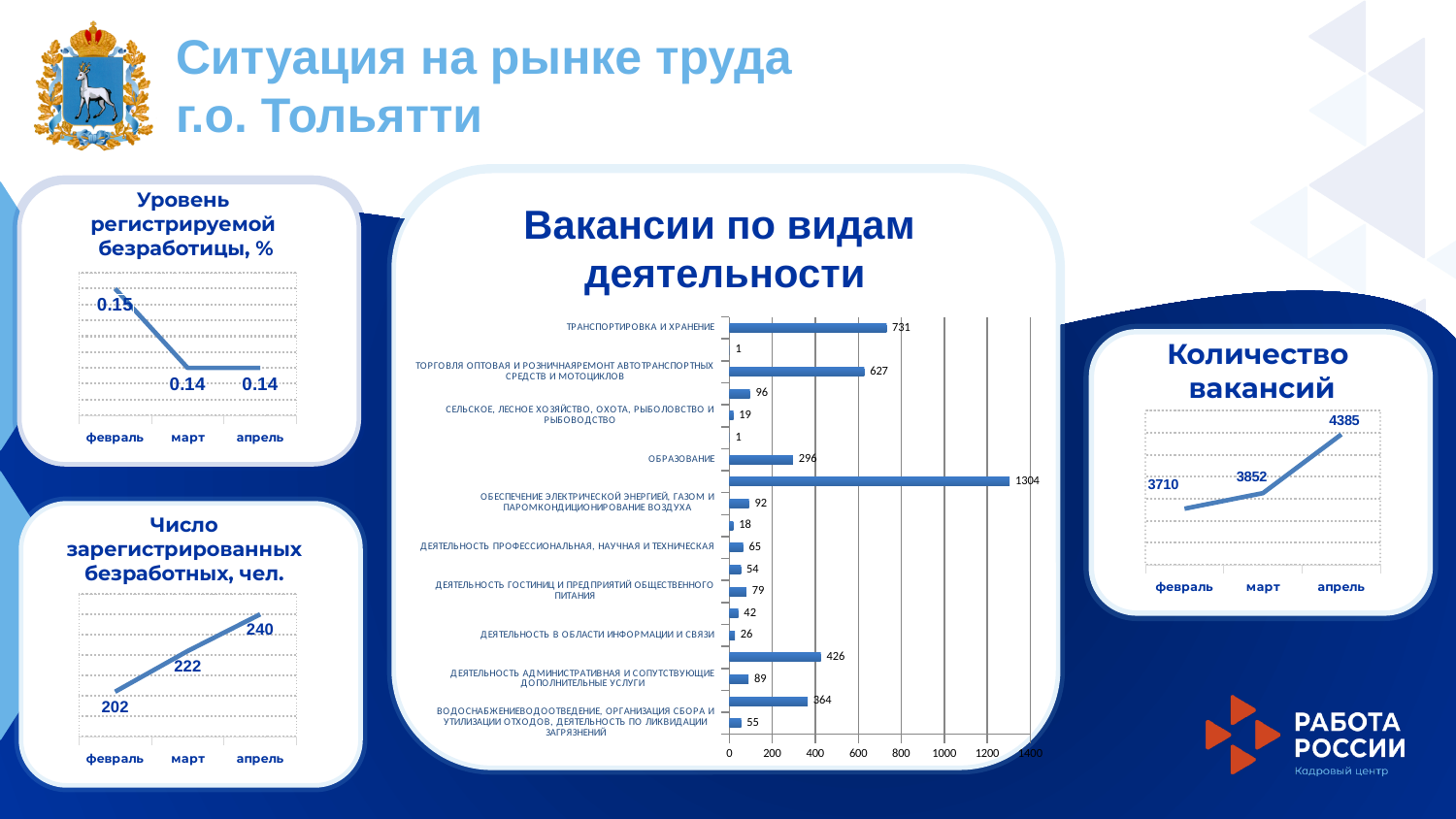

Ситуация на рынке труда
г.о. Тольятти

Уровень
регистрируемой
безработицы, %
Вакансии по видам
деятельности

### Chart

| Category | Уровень |
|---|---|
| февраль | 0.15 |
| март | 0.14 |
| апрель | 0.14 |

### Chart

| Category | Вакансии |
|---|---|
| ВОДОСНАБЖЕНИЕВОДООТВЕДЕНИЕ, ОРГАНИЗАЦИЯ СБОРА И УТИЛИЗАЦИИ ОТХОДОВ, ДЕЯТЕЛЬНОСТЬ ПО ЛИКВИДАЦИИ ЗАГРЯЗНЕНИЙ | 55.0 |
| ГОСУДАРСТВЕННОЕ УПРАВЛЕНИЕ И ОБЕСПЕЧЕНИЕ ВОЕННОЙ БЕЗОПАСНОСТИСОЦИАЛЬНОЕ ОБЕСПЕЧЕНИЕ | 364.0 |
| ДЕЯТЕЛЬНОСТЬ АДМИНИСТРАТИВНАЯ И СОПУТСТВУЮЩИЕ ДОПОЛНИТЕЛЬНЫЕ УСЛУГИ | 89.0 |
| ДЕЯТЕЛЬНОСТЬ В ОБЛАСТИ ЗДРАВООХРАНЕНИЯ И СОЦИАЛЬНЫХ УСЛУГ | 426.0 |
| ДЕЯТЕЛЬНОСТЬ В ОБЛАСТИ ИНФОРМАЦИИ И СВЯЗИ | 26.0 |
| ДЕЯТЕЛЬНОСТЬ В ОБЛАСТИ КУЛЬТУРЫ, СПОРТА, ОРГАНИЗАЦИИ ДОСУГА И РАЗВЛЕЧЕНИЙ | 42.0 |
| ДЕЯТЕЛЬНОСТЬ ГОСТИНИЦ И ПРЕДПРИЯТИЙ ОБЩЕСТВЕННОГО ПИТАНИЯ | 79.0 |
| ДЕЯТЕЛЬНОСТЬ ПО ОПЕРАЦИЯМ С НЕДВИЖИМЫМ ИМУЩЕСТВОМ | 54.0 |
| ДЕЯТЕЛЬНОСТЬ ПРОФЕССИОНАЛЬНАЯ, НАУЧНАЯ И ТЕХНИЧЕСКАЯ | 65.0 |
| ДЕЯТЕЛЬНОСТЬ ФИНАНСОВАЯ И СТРАХОВАЯ | 18.0 |
| ОБЕСПЕЧЕНИЕ ЭЛЕКТРИЧЕСКОЙ ЭНЕРГИЕЙ, ГАЗОМ И ПАРОМКОНДИЦИОНИРОВАНИЕ ВОЗДУХА | 92.0 |
| ОБРАБАТЫВАЮЩИЕ ПРОИЗВОДСТВА | 1304.0 |
| ОБРАЗОВАНИЕ | 296.0 |
| ПРЕДОСТАВЛЕНИЕ ПРОЧИХ ВИДОВ УСЛУГ | 1.0 |
| СЕЛЬСКОЕ, ЛЕСНОЕ ХОЗЯЙСТВО, ОХОТА, РЫБОЛОВСТВО И РЫБОВОДСТВО | 19.0 |
| СТРОИТЕЛЬСТВО | 96.0 |
| ТОРГОВЛЯ ОПТОВАЯ И РОЗНИЧНАЯРЕМОНТ АВТОТРАНСПОРТНЫХ СРЕДСТВ И МОТОЦИКЛОВ | 627.0 |
| ТРАНСПОРТ И СВЯЗЬ | 1.0 |
| ТРАНСПОРТИРОВКА И ХРАНЕНИЕ | 731.0 |
Количество
вакансий

### Chart

| Category | Ряд 1 |
|---|---|
| февраль | 3710.0 |
| март | 3852.0 |
| апрель | 4385.0 |
Число
зарегистрированных
безработных, чел.

### Chart

| Category | Ряд 1 |
|---|---|
| февраль | 202.0 |
| март | 222.0 |
| апрель | 240.0 |